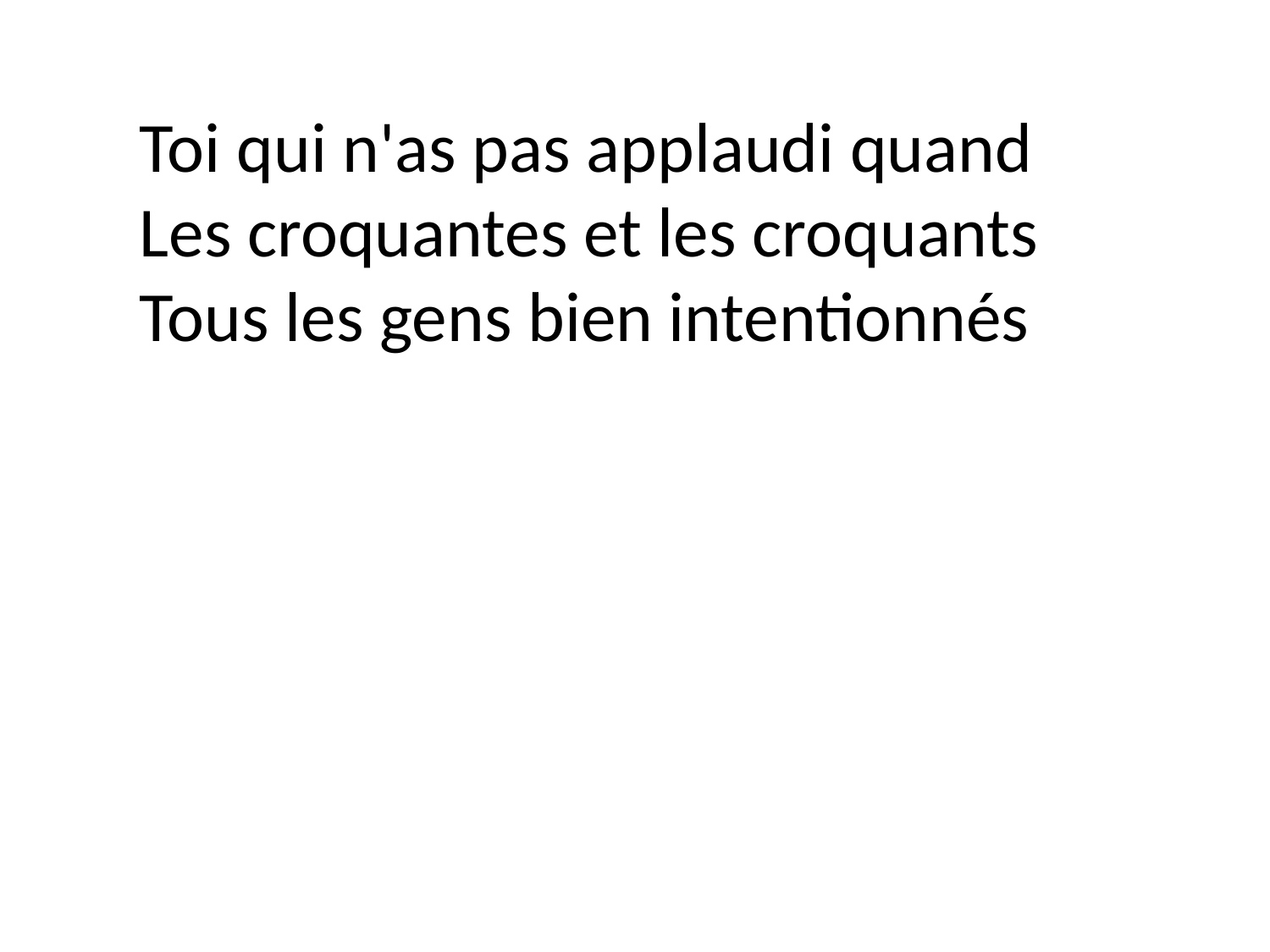

Toi qui n'as pas applaudi quand
Les croquantes et les croquants
Tous les gens bien intentionnés